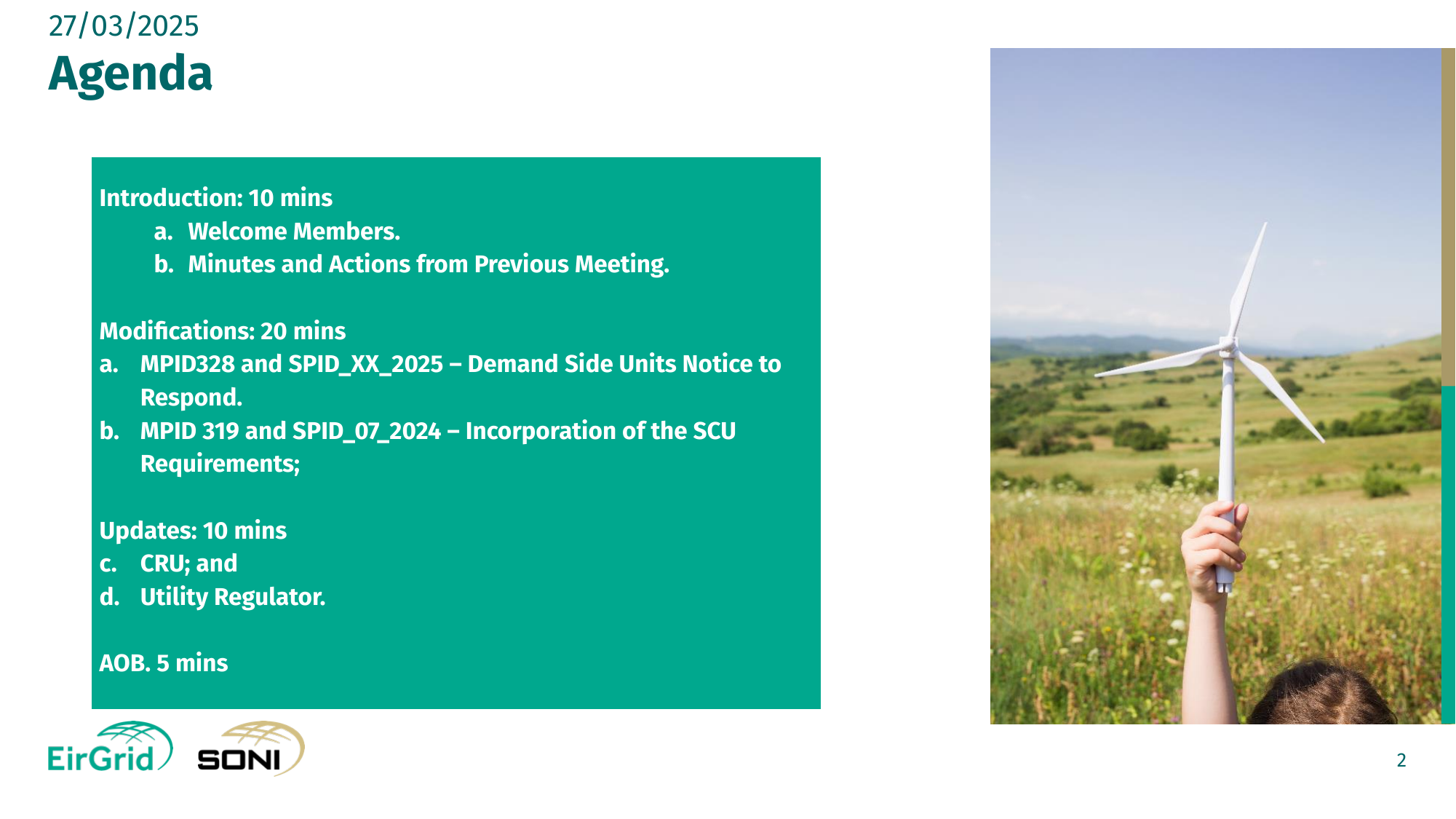

27/03/2025
# Agenda
| Introduction: 10 mins Welcome Members. Minutes and Actions from Previous Meeting.   Modifications: 20 mins MPID328 and SPID\_XX\_2025 – Demand Side Units Notice to Respond. MPID 319 and SPID\_07\_2024 – Incorporation of the SCU Requirements;   Updates: 10 mins CRU; and Utility Regulator.   AOB. 5 mins |
| --- |
2